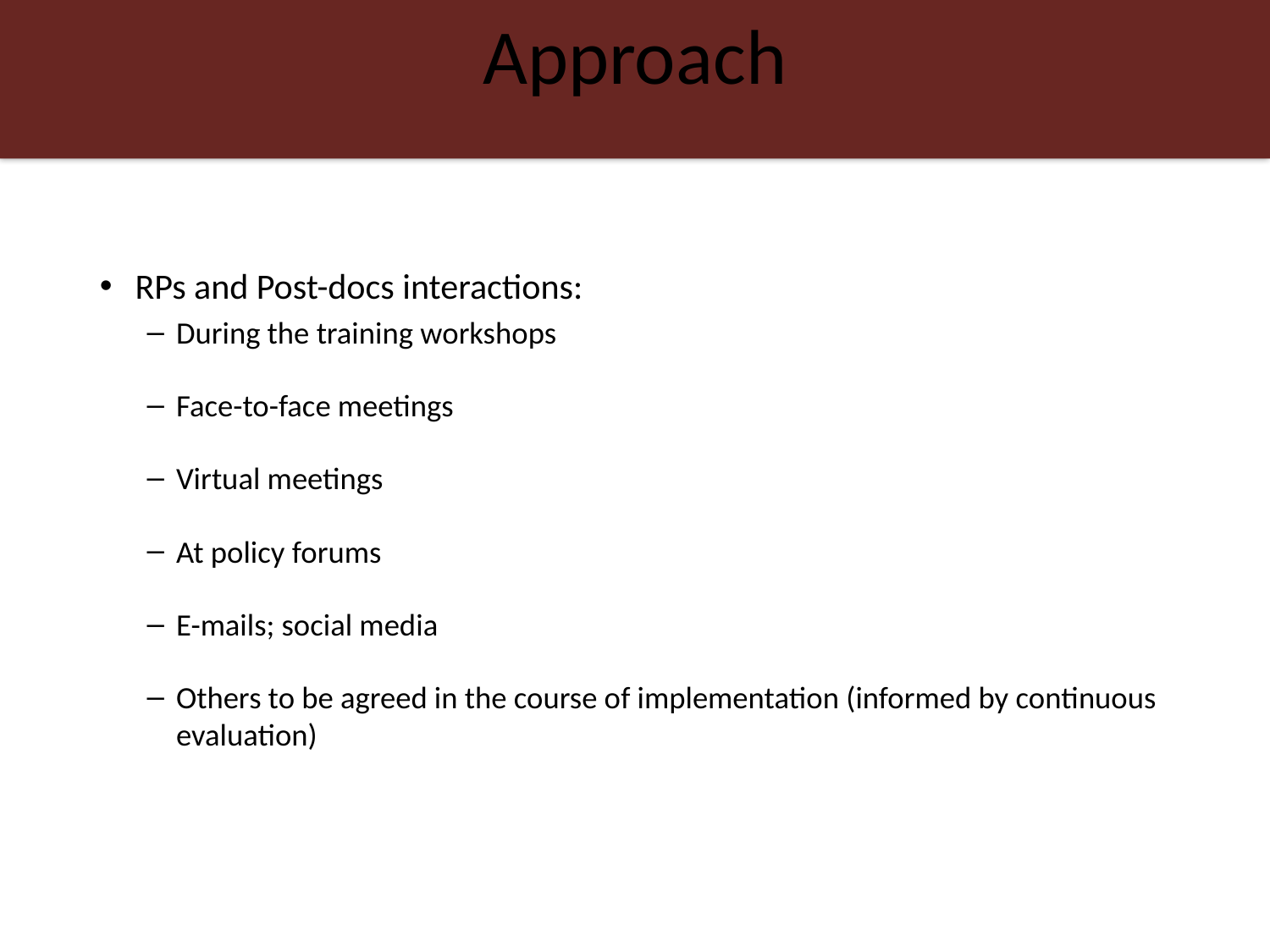

# Approach
RPs and Post-docs interactions:
During the training workshops

Face-to-face meetings

Virtual meetings

At policy forums

E-mails; social media

Others to be agreed in the course of implementation (informed by continuous evaluation)